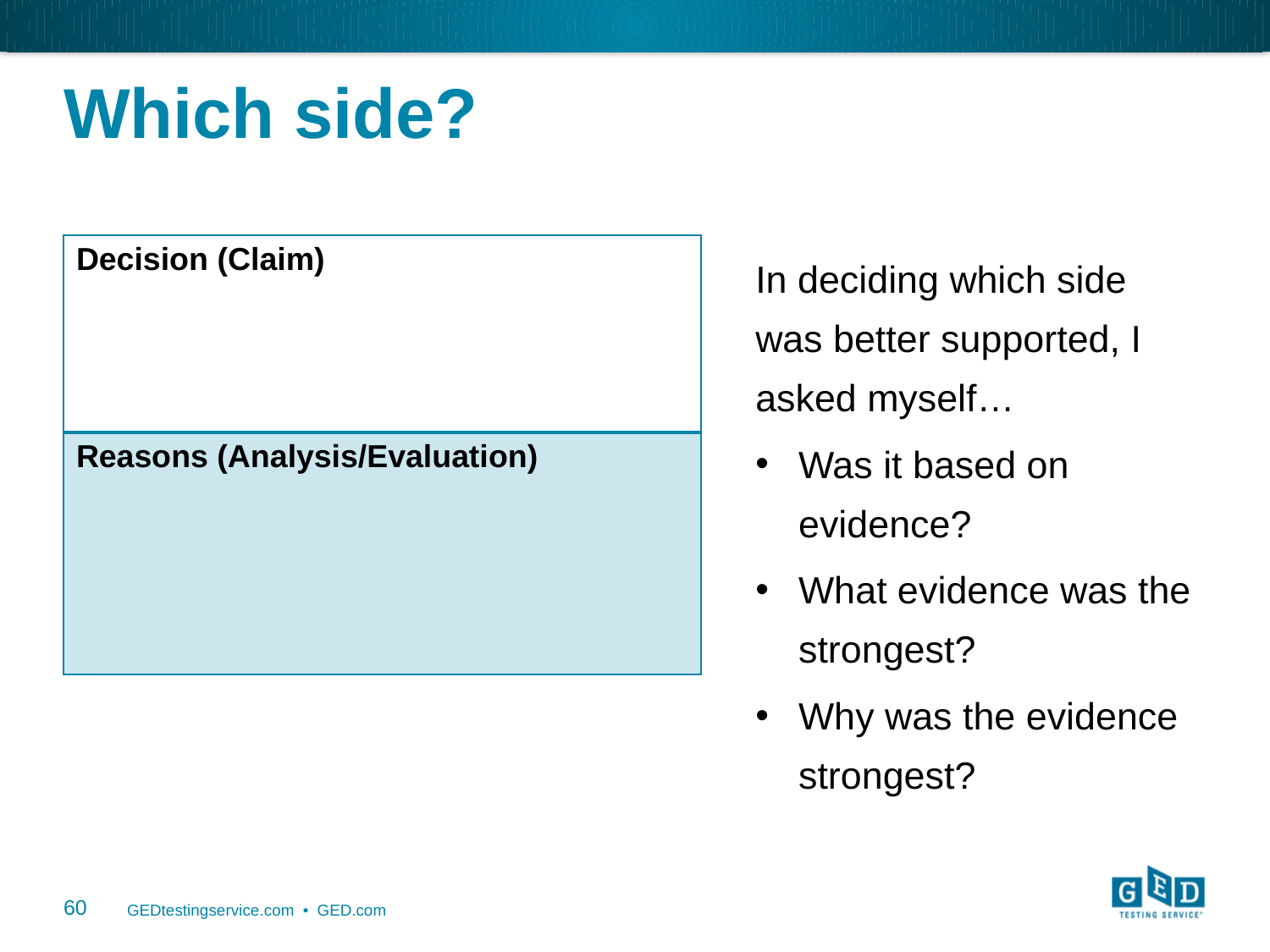

# Which side?
| Decision (Claim) |
| --- |
| Reasons (Analysis/Evaluation) |
In deciding which side was better supported, I asked myself…
Was it based on evidence?
What evidence was the strongest?
Why was the evidence strongest?

60